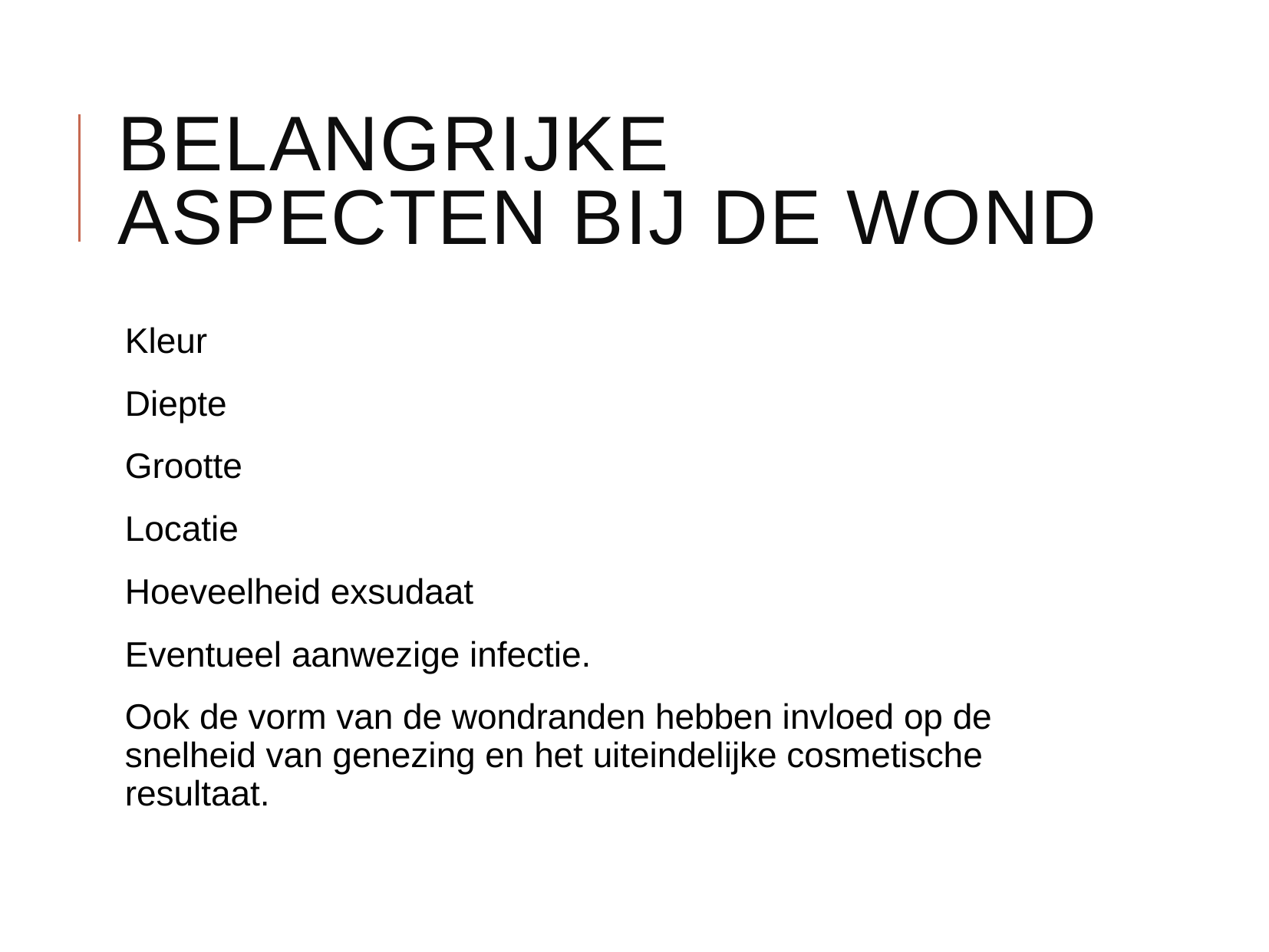

# BELANGRIJKE ASPECTEN BIJ DE WOND
Kleur
Diepte
Grootte
Locatie
Hoeveelheid exsudaat
Eventueel aanwezige infectie.
Ook de vorm van de wondranden hebben invloed op de snelheid van genezing en het uiteindelijke cosmetische resultaat.